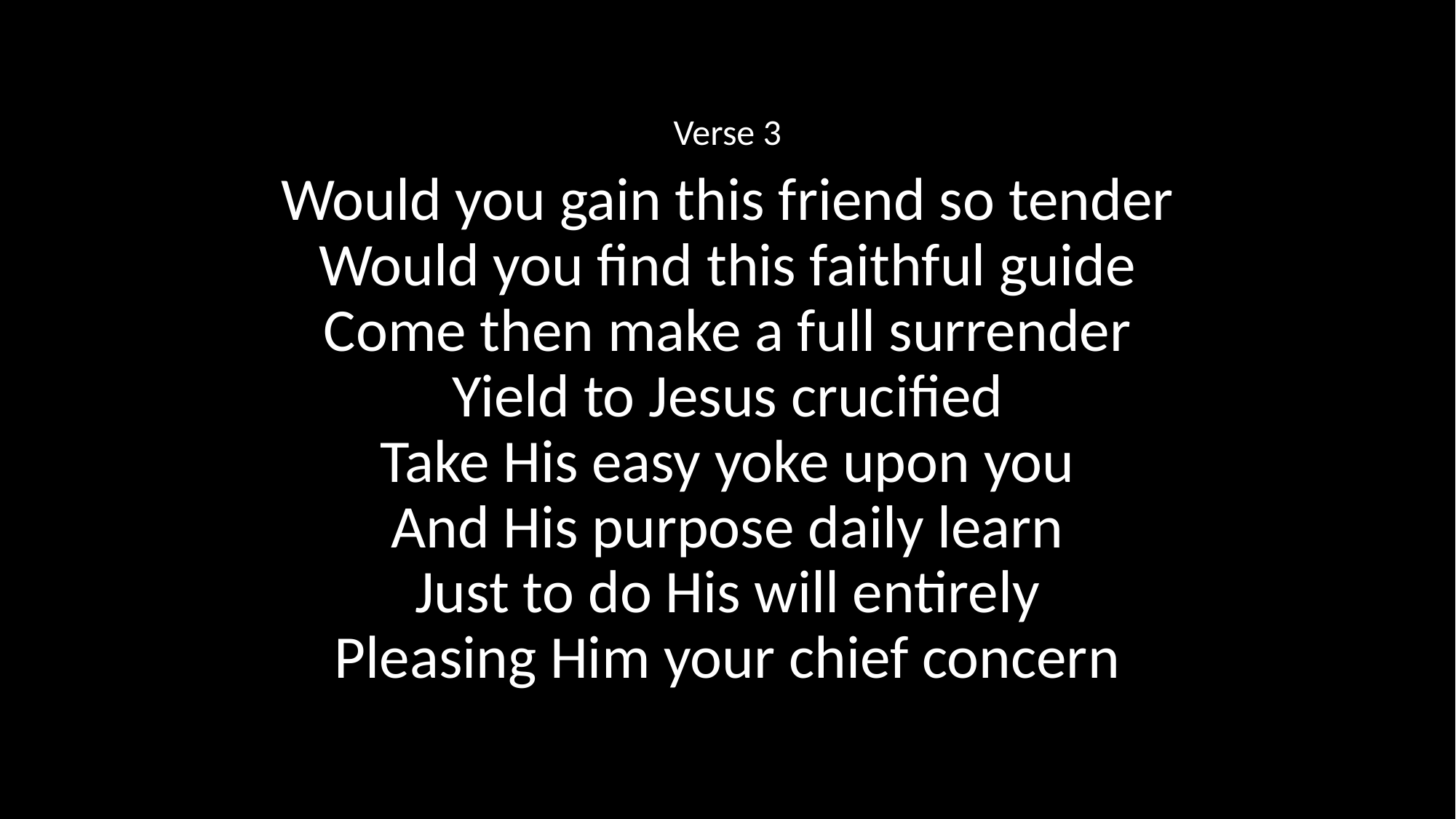

Verse 3
Would you gain this friend so tender
Would you find this faithful guide
Come then make a full surrender
Yield to Jesus crucified
Take His easy yoke upon you
And His purpose daily learn
Just to do His will entirely
Pleasing Him your chief concern